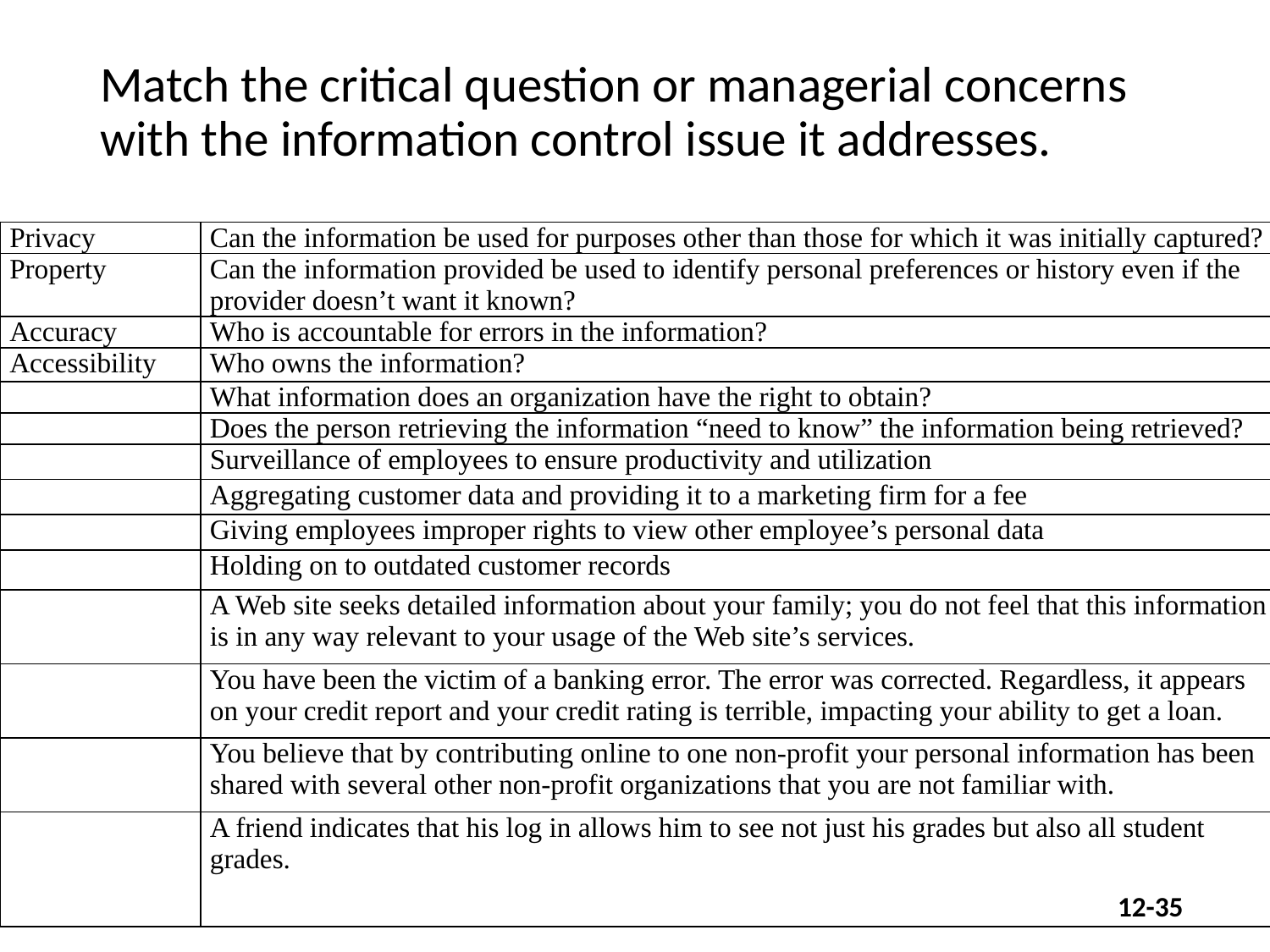

# Match the critical question or managerial concerns with the information control issue it addresses.
| Privacy | Can the information be used for purposes other than those for which it was initially captured? |
| --- | --- |
| Property | Can the information provided be used to identify personal preferences or history even if the provider doesn’t want it known? |
| Accuracy | Who is accountable for errors in the information? |
| Accessibility | Who owns the information? |
|  | What information does an organization have the right to obtain? |
|  | Does the person retrieving the information “need to know” the information being retrieved? |
|  | Surveillance of employees to ensure productivity and utilization |
|  | Aggregating customer data and providing it to a marketing firm for a fee |
|  | Giving employees improper rights to view other employee’s personal data |
|  | Holding on to outdated customer records |
|  | A Web site seeks detailed information about your family; you do not feel that this information is in any way relevant to your usage of the Web site’s services. |
|  | You have been the victim of a banking error. The error was corrected. Regardless, it appears on your credit report and your credit rating is terrible, impacting your ability to get a loan. |
|  | You believe that by contributing online to one non-profit your personal information has been shared with several other non-profit organizations that you are not familiar with. |
|  | A friend indicates that his log in allows him to see not just his grades but also all student grades. |